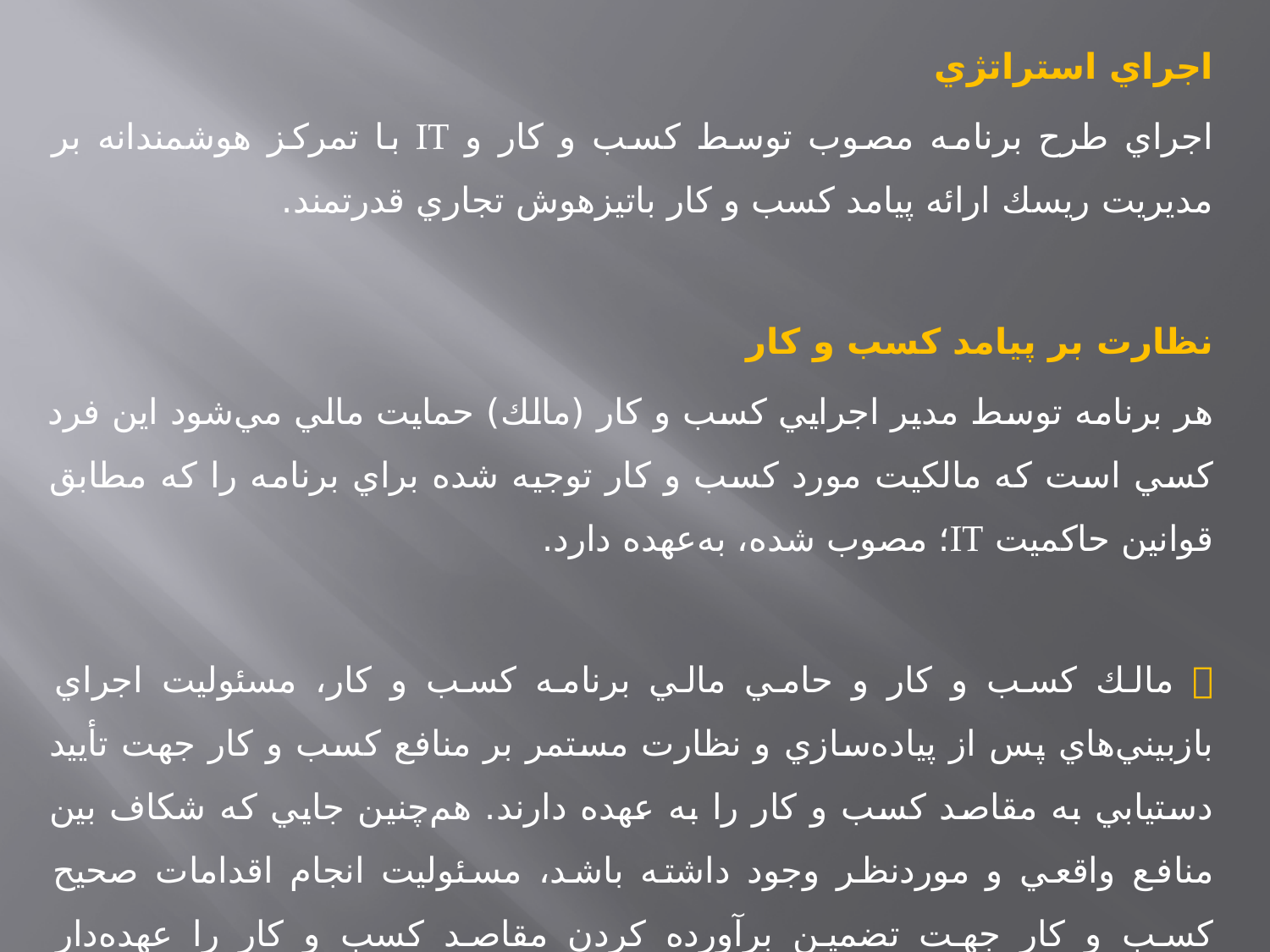

اجراي استراتژي
اجراي طرح برنامه مصوب توسط كسب و كار و IT با تمركز هوشمندانه بر مديريت ريسك ارائه پيامد كسب و كار باتيزهوش تجاري قدرتمند.

نظارت بر پيامد كسب و كار
هر برنامه توسط مدير اجرايي كسب و كار (مالك) حمايت مالي مي‌شود اين فرد كسي است كه مالكيت مورد كسب و كار توجيه شده براي برنامه را كه مطابق قوانين حاكميت IT؛ مصوب شده، به‌عهده دارد.

∗ مالك كسب و كار و حامي مالي برنامه كسب و كار، مسئوليت اجراي بازبيني‌هاي پس از پياده‌سازي و نظارت مستمر بر منافع كسب و كار جهت تأييد دستيابي به مقاصد كسب و كار را به عهده دارند. هم‌چنين جايي كه شكاف بين منافع واقعي و موردنظر وجود داشته باشد، مسئوليت انجام اقدامات صحيح كسب و كار جهت تضمين برآورده كردن مقاصد كسب و كار را عهده‌دار مي‌باشند.